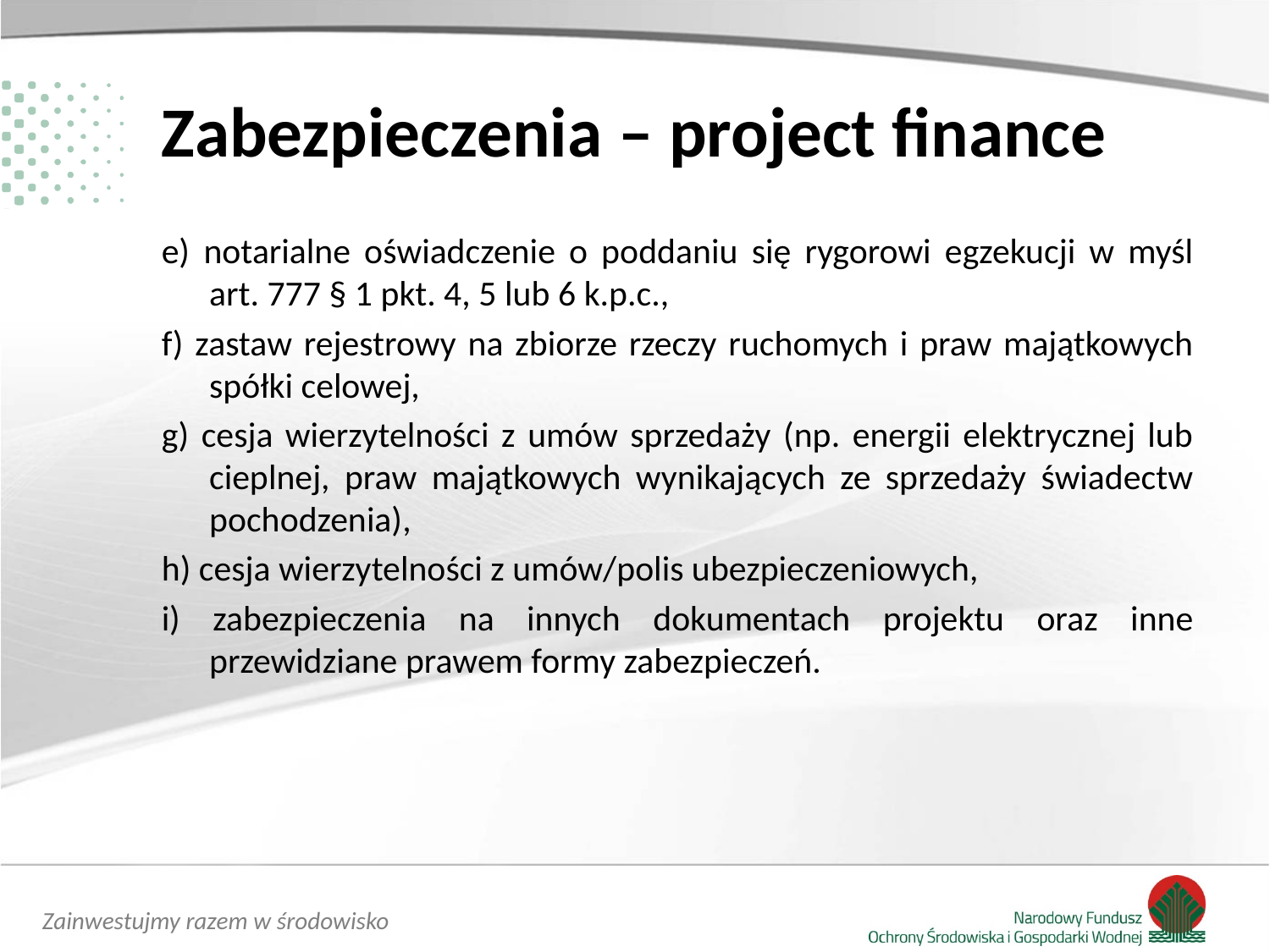

# Zabezpieczenia – project finance
e) notarialne oświadczenie o poddaniu się rygorowi egzekucji w myśl art. 777 § 1 pkt. 4, 5 lub 6 k.p.c.,
f) zastaw rejestrowy na zbiorze rzeczy ruchomych i praw majątkowych spółki celowej,
g) cesja wierzytelności z umów sprzedaży (np. energii elektrycznej lub cieplnej, praw majątkowych wynikających ze sprzedaży świadectw pochodzenia),
h) cesja wierzytelności z umów/polis ubezpieczeniowych,
i) zabezpieczenia na innych dokumentach projektu oraz inne przewidziane prawem formy zabezpieczeń.